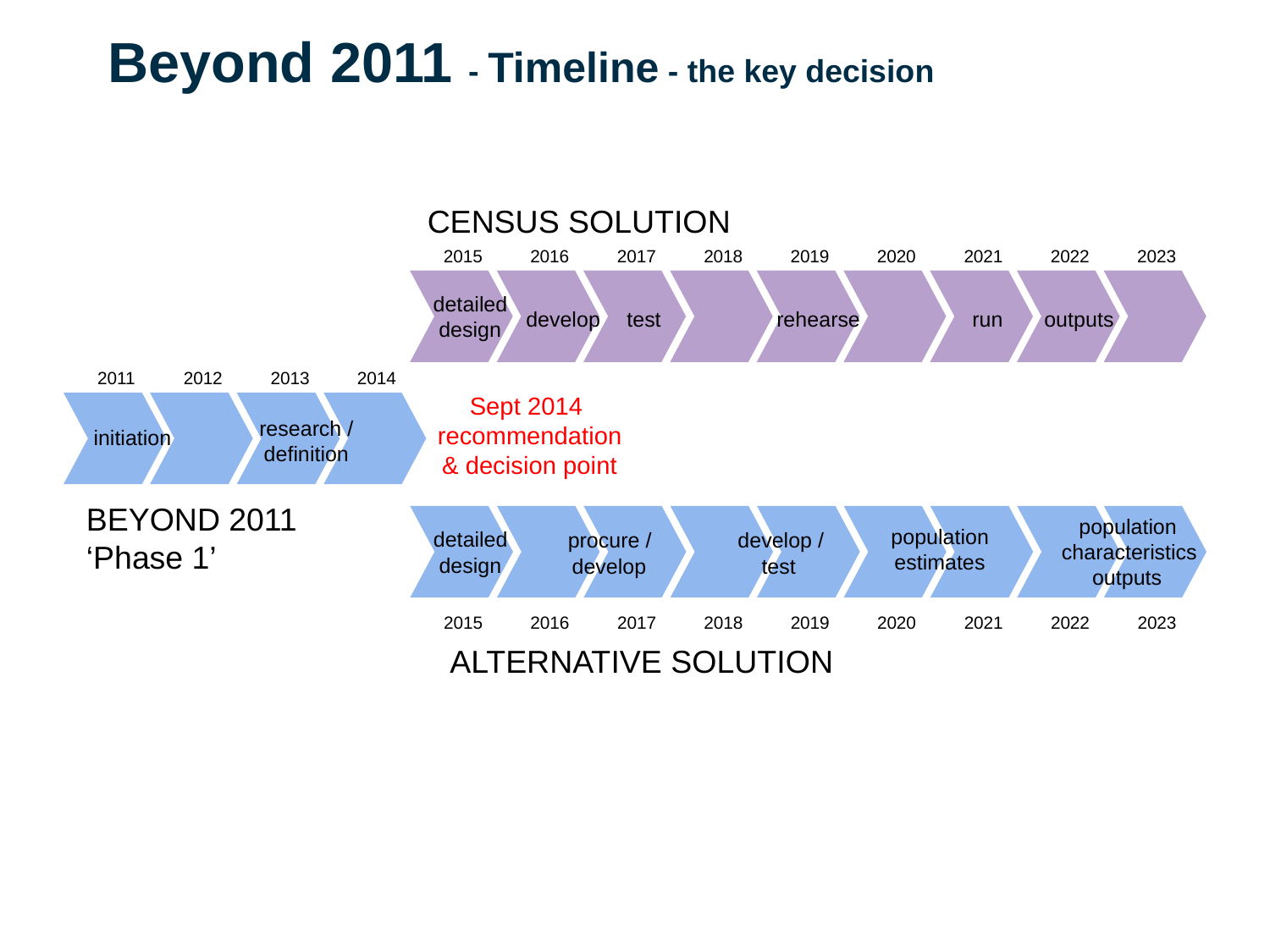

Beyond 2011 - Timeline - the key decision
CENSUS SOLUTION
2015
2016
2017
2018
2019
2020
2021
2022
2023

detailed
develop
test
rehearse
run
outputs
design
2011
2012
2013
2014

research /
definition
initiation
BEYOND 2011
‘Phase 1’
Sept 2014
recommendation
& decision point

population
population
detailed
procure /
develop /
characteristics
estimates
design
develop
test
outputs
2015
2016
2017
2018
2019
2020
2021
2022
2023
ALTERNATIVE SOLUTION